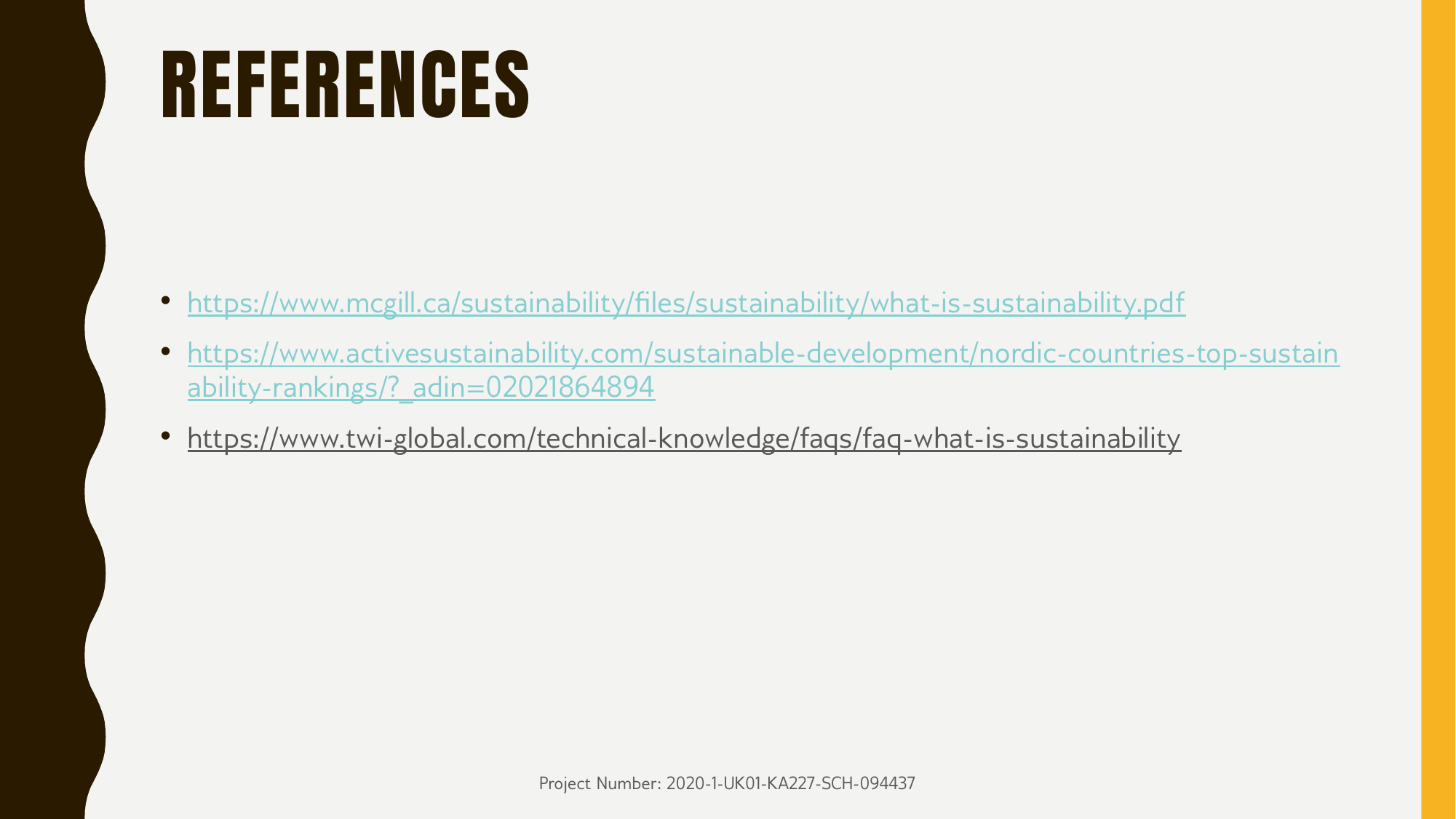

# references
https://www.mcgill.ca/sustainability/files/sustainability/what-is-sustainability.pdf
https://www.activesustainability.com/sustainable-development/nordic-countries-top-sustainability-rankings/?_adin=02021864894
https://www.twi-global.com/technical-knowledge/faqs/faq-what-is-sustainability
Project Number: 2020-1-UK01-KA227-SCH-094437